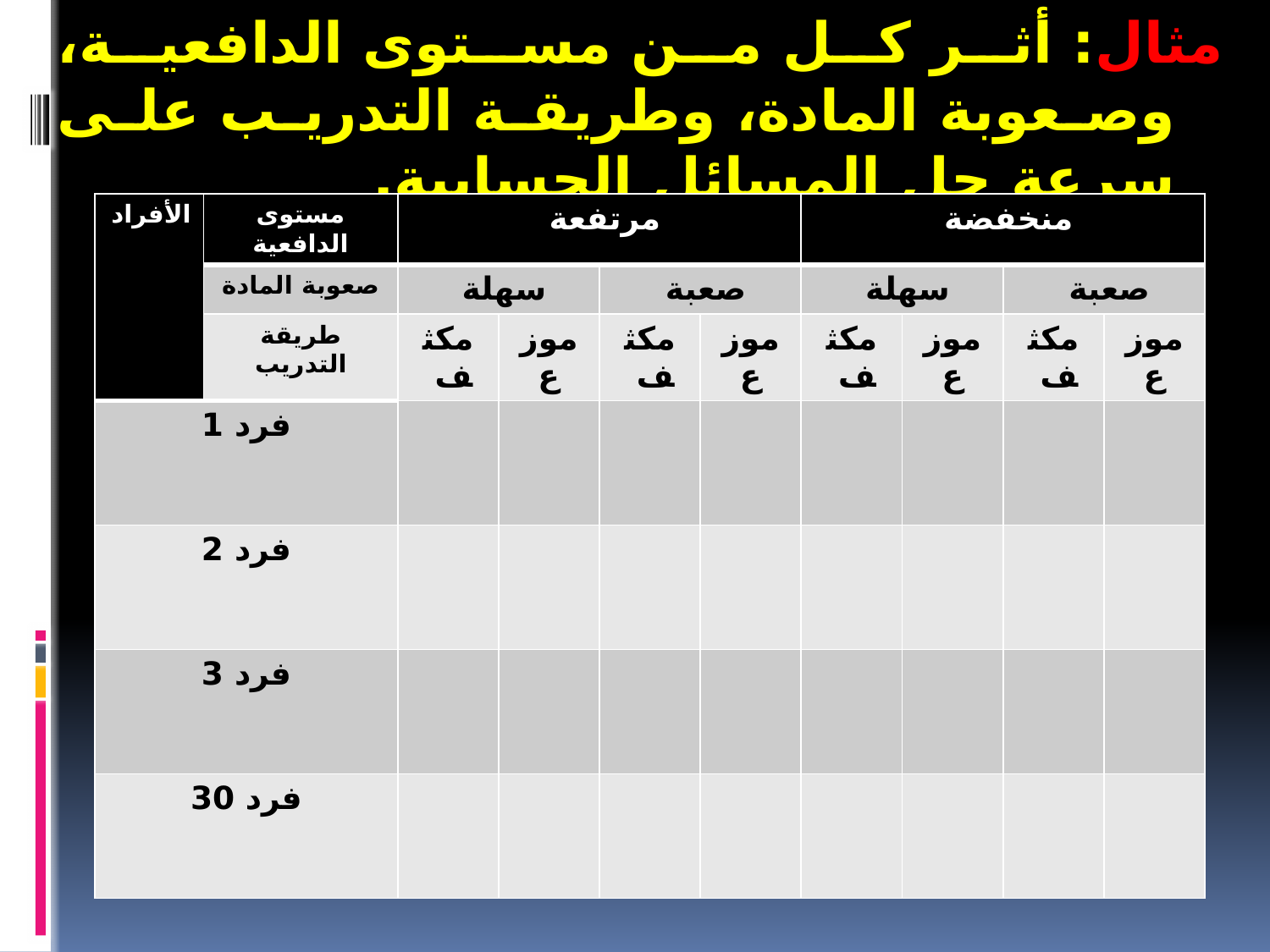

مثال: أثر كل من مستوى الدافعية، وصعوبة المادة، وطريقة التدريب على سرعة حل المسائل الحسابية.

| الأفراد | مستوى الدافعية | مرتفعة |  |  |  | منخفضة |  |  |  |
| --- | --- | --- | --- | --- | --- | --- | --- | --- | --- |
|  | صعوبة المادة | سهلة |  | صعبة |  | سهلة |  | صعبة |  |
|  | طريقة التدريب | مكثف | موزع | مكثف | موزع | مكثف | موزع | مكثف | موزع |
| فرد 1 |  |  |  |  |  |  |  |  |  |
| فرد 2 |  |  |  |  |  |  |  |  |  |
| فرد 3 |  |  |  |  |  |  |  |  |  |
| فرد 30 |  |  |  |  |  |  |  |  |  |